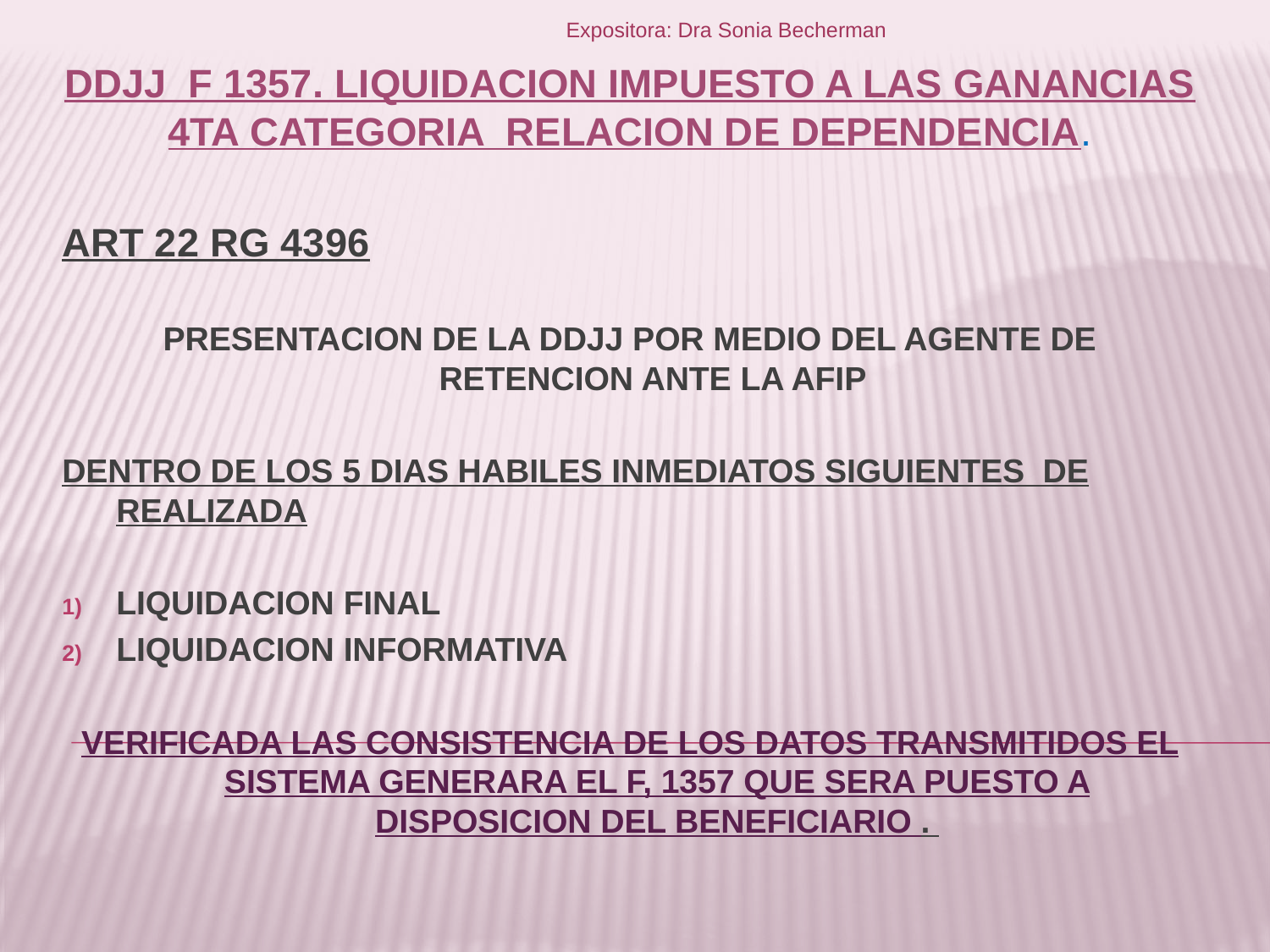

Expositora: Dra Sonia Becherman
DDJJ  F 1357. LIQUIDACION IMPUESTO A LAS GANANCIAS 4TA CATEGORIA  RELACION DE DEPENDENCIA.

ART 22 RG 4396

PRESENTACION DE LA DDJJ POR MEDIO DEL AGENTE DE RETENCION ANTE LA AFIP

DENTRO DE LOS 5 DIAS HABILES INMEDIATOS SIGUIENTES  DE REALIZADA

LIQUIDACION FINAL
LIQUIDACION INFORMATIVA

VERIFICADA LAS CONSISTENCIA DE LOS DATOS TRANSMITIDOS EL SISTEMA GENERARA EL F, 1357 QUE SERA PUESTO A DISPOSICION DEL BENEFICIARIO .